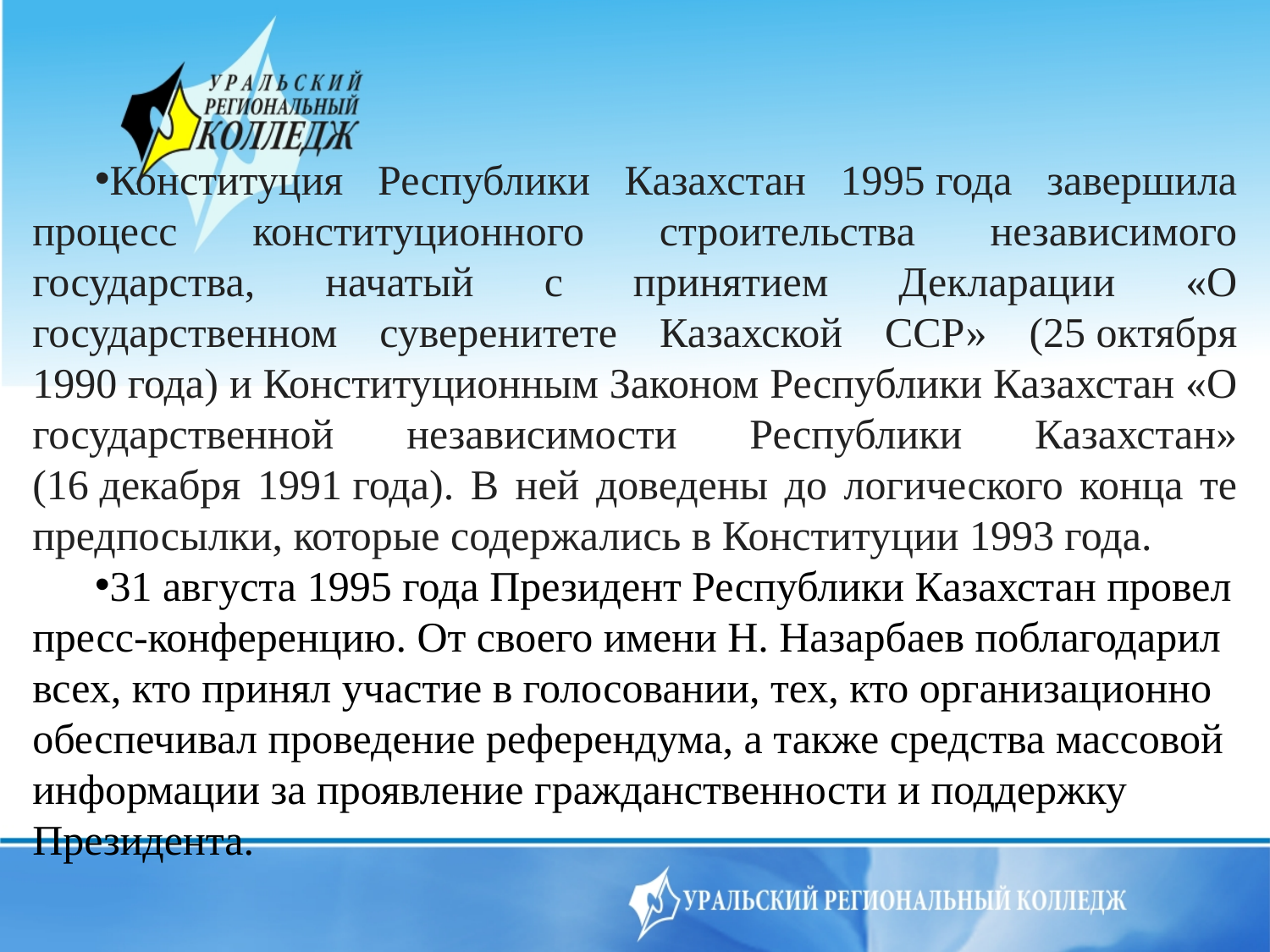

Конституция Республики Казахстан 1995 года завершила процесс конституционного строительства независимого государства, начатый с принятием Декларации «О государственном суверенитете Казахской ССР» (25 октября 1990 года) и Конституционным Законом Республики Казахстан «О государственной независимости Республики Казахстан» (16 декабря 1991 года). В ней доведены до логического конца те предпосылки, которые содержались в Конституции 1993 года.
31 августа 1995 года Президент Республики Казахстан провел пресс-конференцию. От своего имени Н. Назарбаев поблагодарил всех, кто принял участие в голосовании, тех, кто организационно обеспечивал проведение референдума, а также средства массовой информации за проявление гражданственности и поддержку Президента.